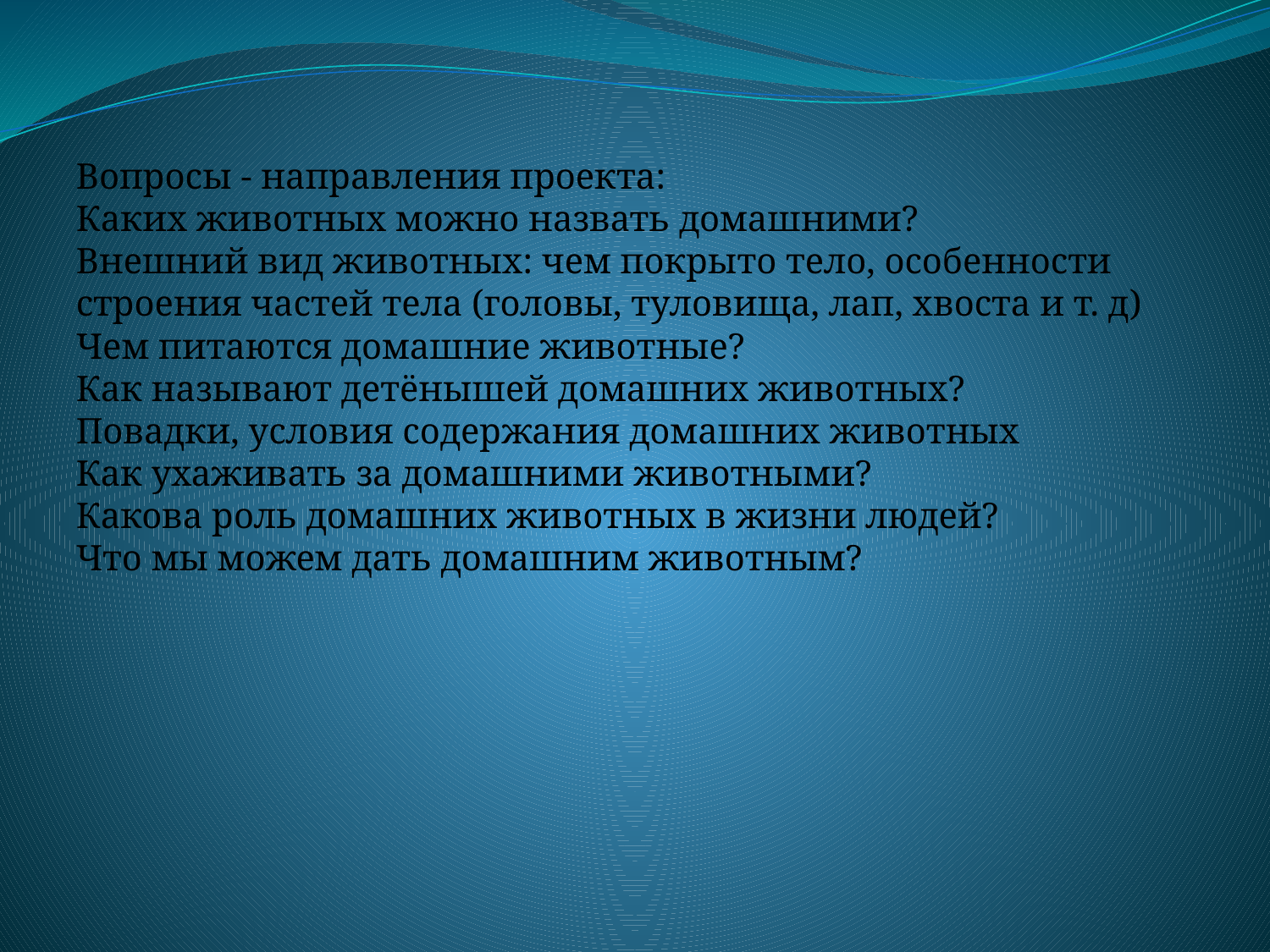

Вопросы - направления проекта:
Каких животных можно назвать домашними?
Внешний вид животных: чем покрыто тело, особенности строения частей тела (головы, туловища, лап, хвоста и т. д)
Чем питаются домашние животные?
Как называют детёнышей домашних животных?
Повадки, условия содержания домашних животных
Как ухаживать за домашними животными?
Какова роль домашних животных в жизни людей?
Что мы можем дать домашним животным?